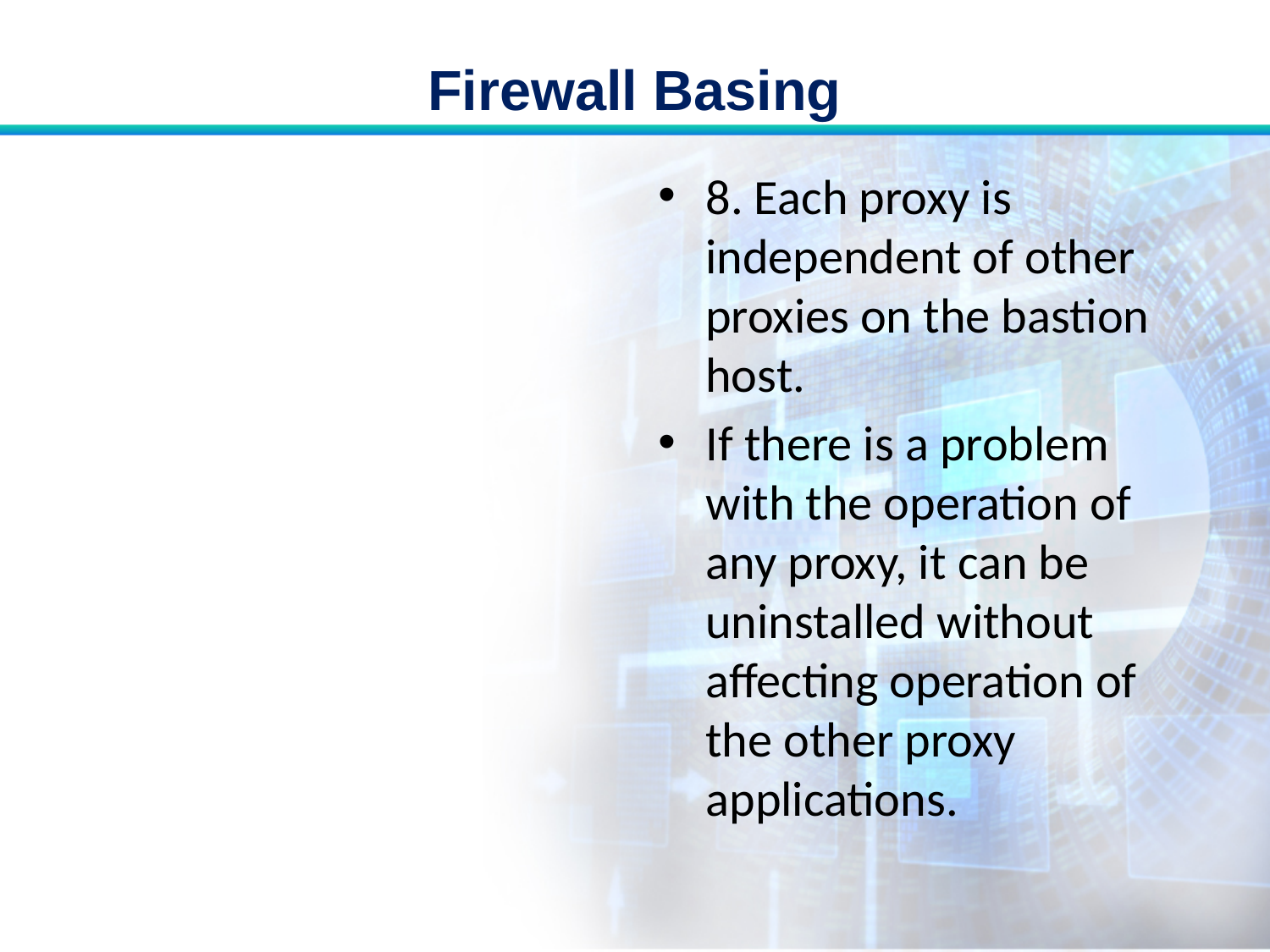

# Firewall Basing
8. Each proxy is independent of other proxies on the bastion host.
If there is a problem with the operation of any proxy, it can be uninstalled without affecting operation of the other proxy applications.